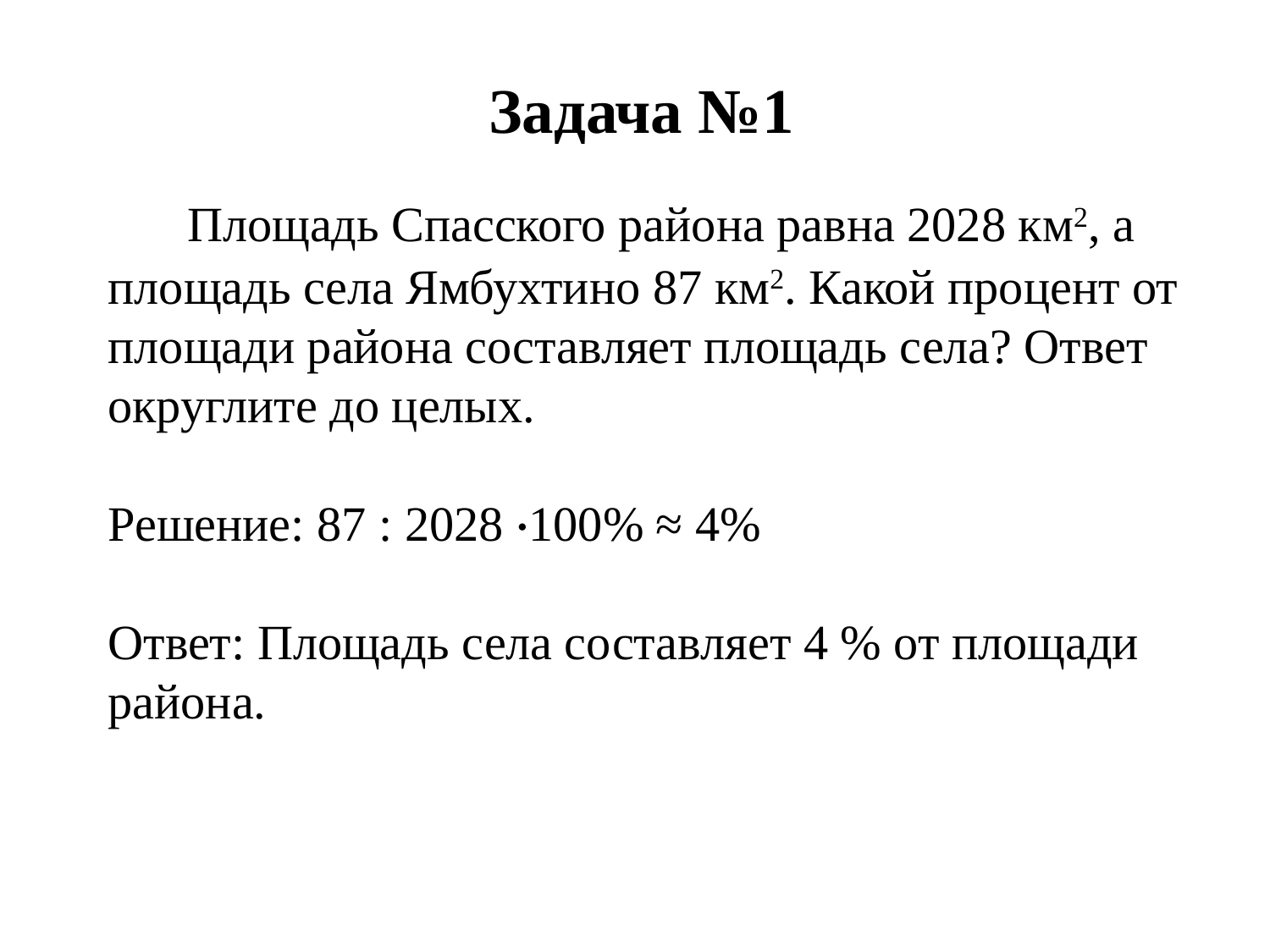

Задача №1
     Площадь Спасского района равна 2028 км2, а площадь села Ямбухтино 87 км2. Какой процент от площади района составляет площадь села? Ответ округлите до целых.

Решение: 87 : 2028 ·100% ≈ 4%

Ответ: Площадь села составляет 4 % от площади района.